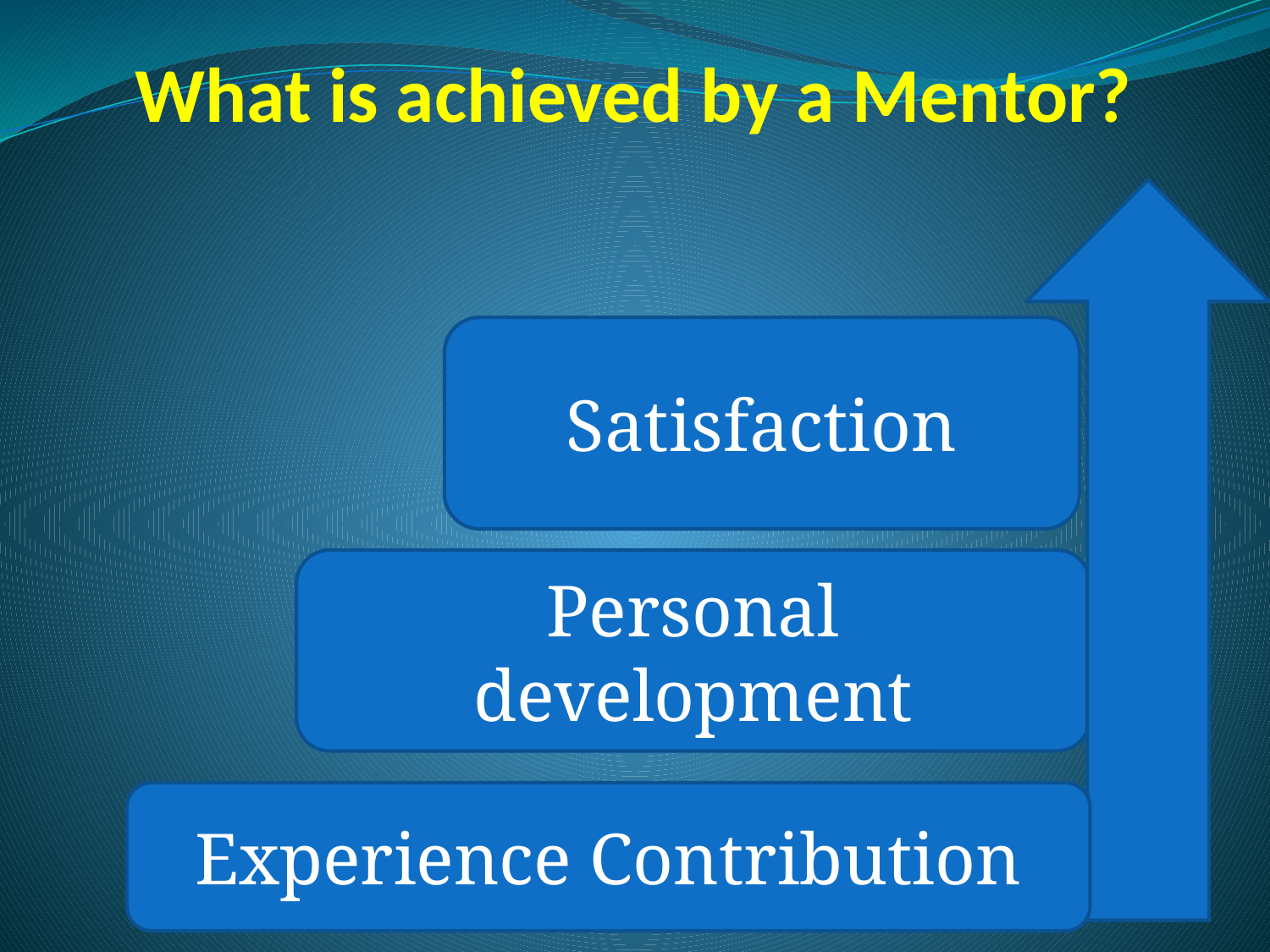

# What is achieved by a Mentor?

Satisfaction
Personal development
Experience Contribution